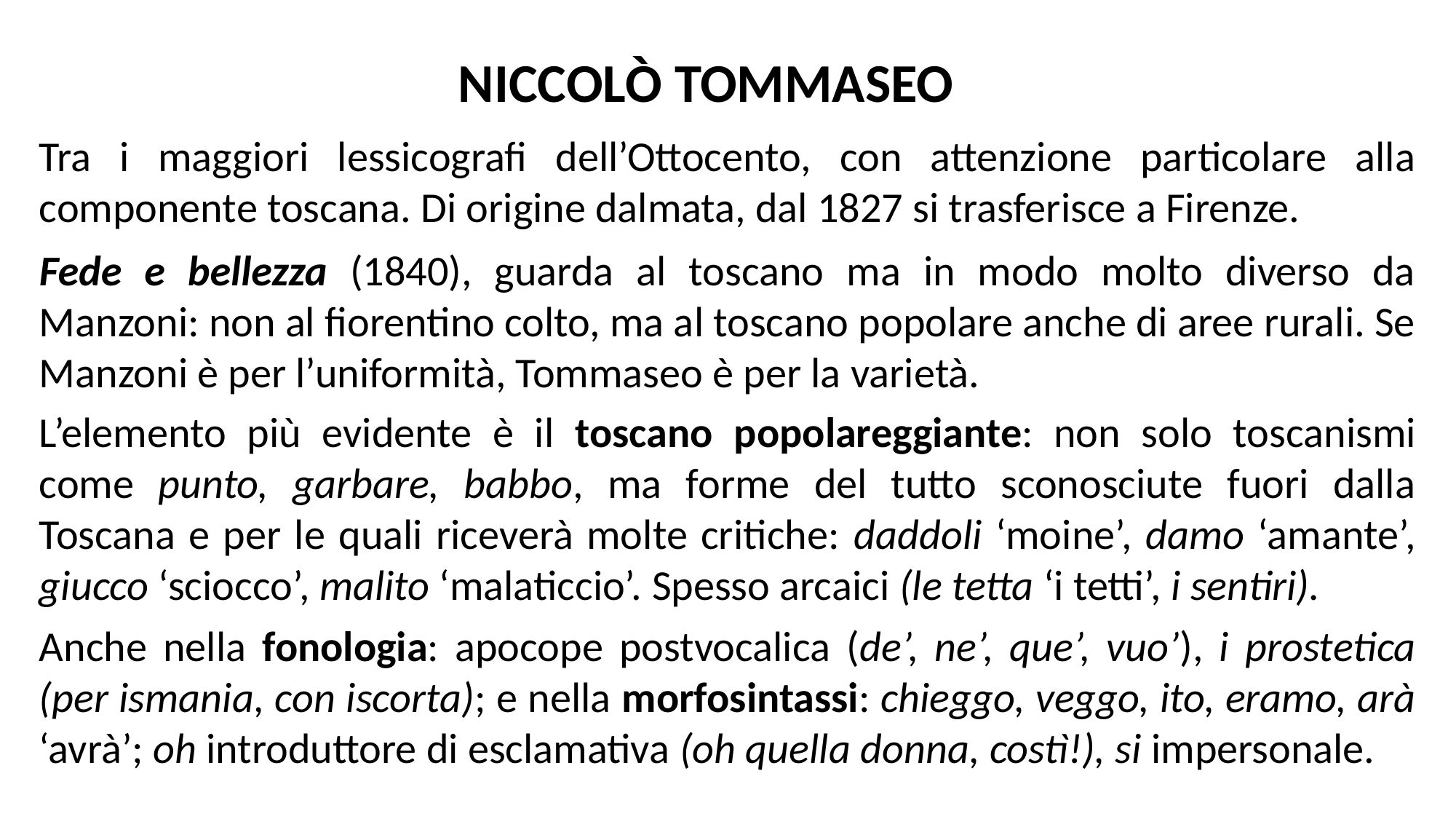

NICCOLÒ TOMMASEO
Tra i maggiori lessicografi dell’Ottocento, con attenzione particolare alla componente toscana. Di origine dalmata, dal 1827 si trasferisce a Firenze.
Fede e bellezza (1840), guarda al toscano ma in modo molto diverso da Manzoni: non al fiorentino colto, ma al toscano popolare anche di aree rurali. Se Manzoni è per l’uniformità, Tommaseo è per la varietà.
L’elemento più evidente è il toscano popolareggiante: non solo toscanismi come punto, garbare, babbo, ma forme del tutto sconosciute fuori dalla Toscana e per le quali riceverà molte critiche: daddoli ‘moine’, damo ‘amante’, giucco ‘sciocco’, malito ‘malaticcio’. Spesso arcaici (le tetta ‘i tetti’, i sentiri).
Anche nella fonologia: apocope postvocalica (de’, ne’, que’, vuo’), i prostetica (per ismania, con iscorta); e nella morfosintassi: chieggo, veggo, ito, eramo, arà ‘avrà’; oh introduttore di esclamativa (oh quella donna, costì!), si impersonale.